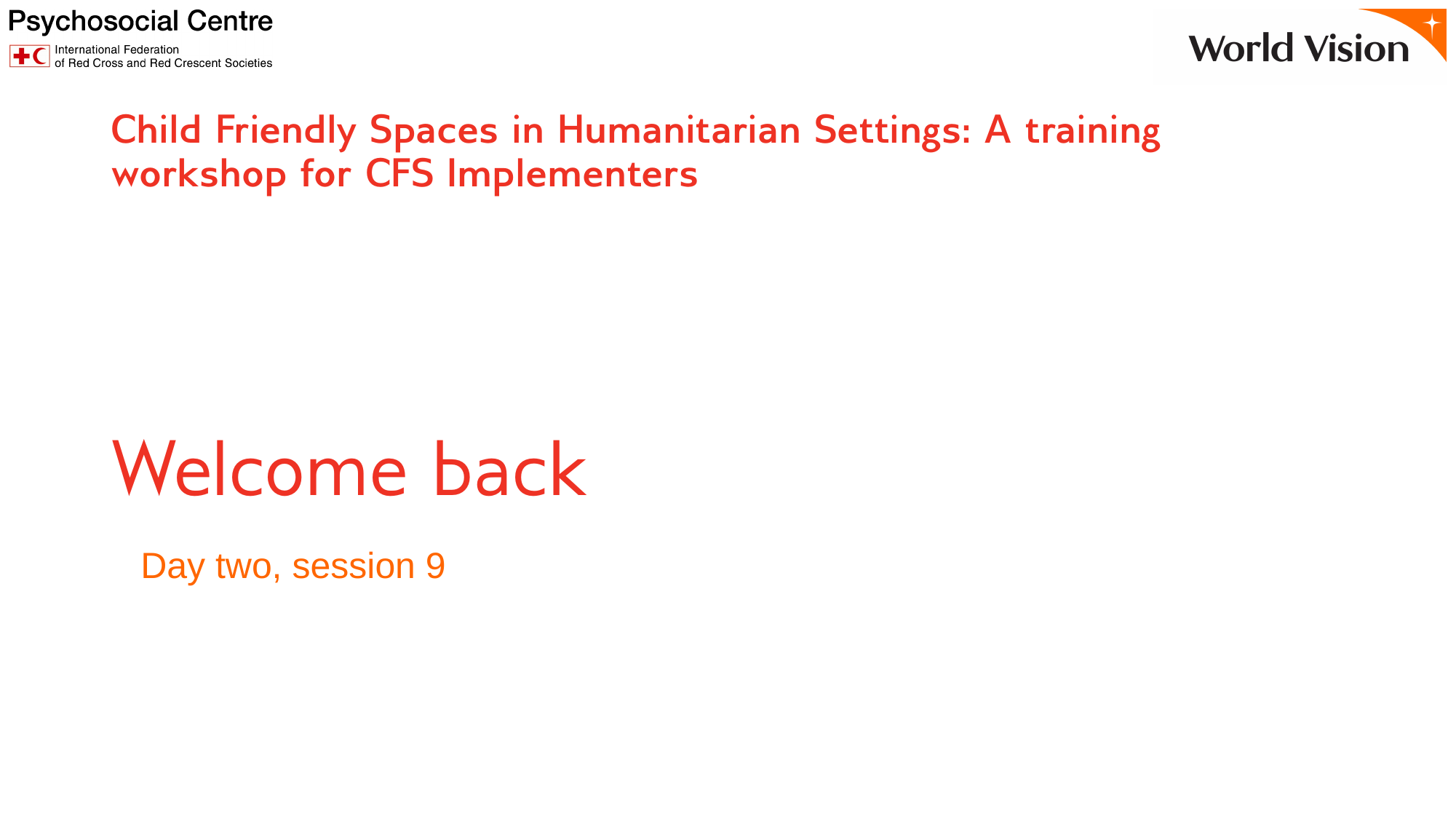

# Child Friendly Spaces in Humanitarian Settings: A training workshop for CFS Implementers

Welcome back
Day two, session 9